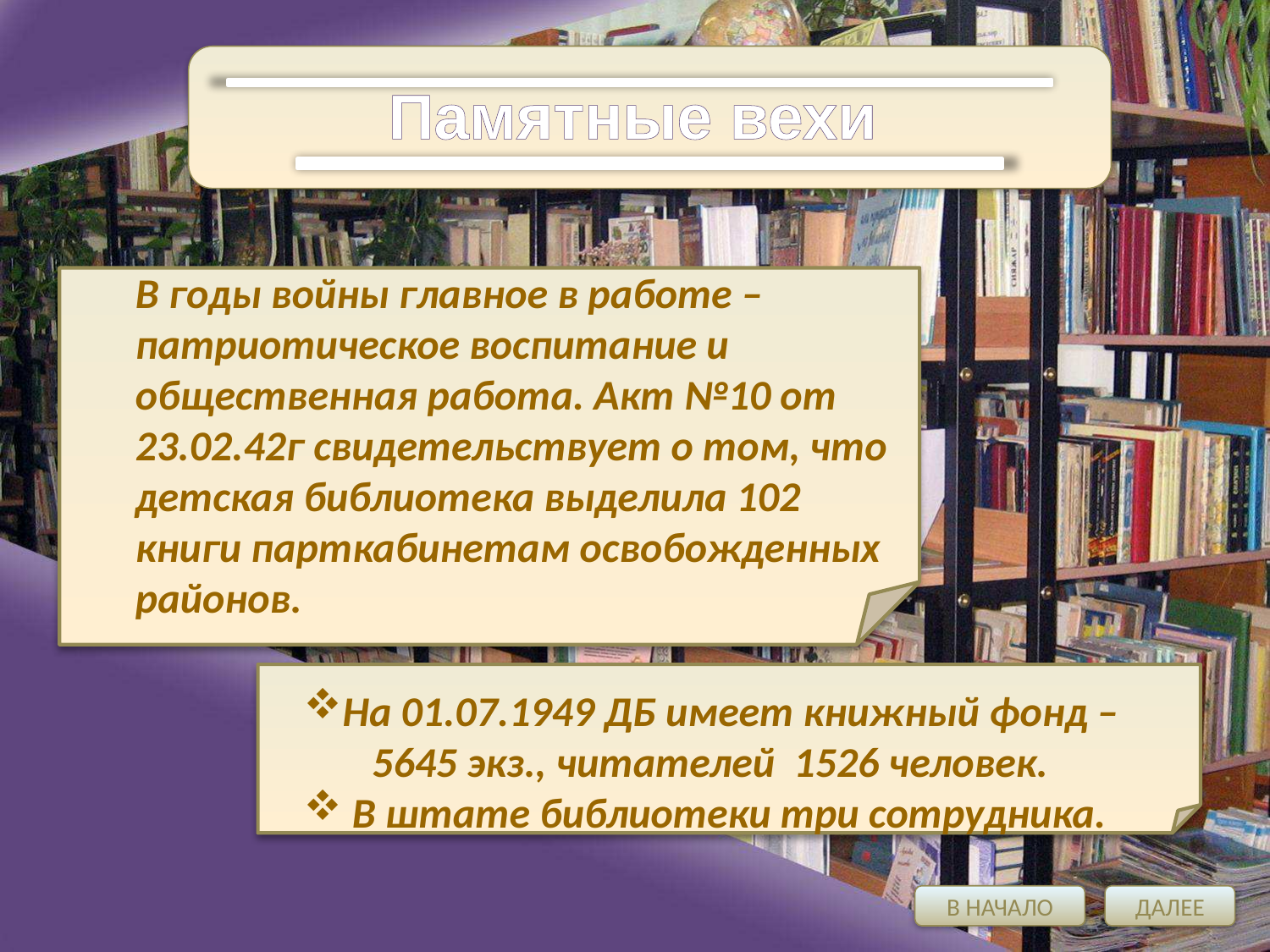

Памятные вехи

В годы войны главное в работе – патриотическое воспитание и общественная работа. Акт №10 от 23.02.42г свидетельствует о том, что детская библиотека выделила 102 книги парткабинетам освобожденных районов.

На 01.07.1949 ДБ имеет книжный фонд –
    5645 экз., читателей  1526 человек.
 В штате библиотеки три сотрудника.

В НАЧАЛО
ДАЛЕЕ